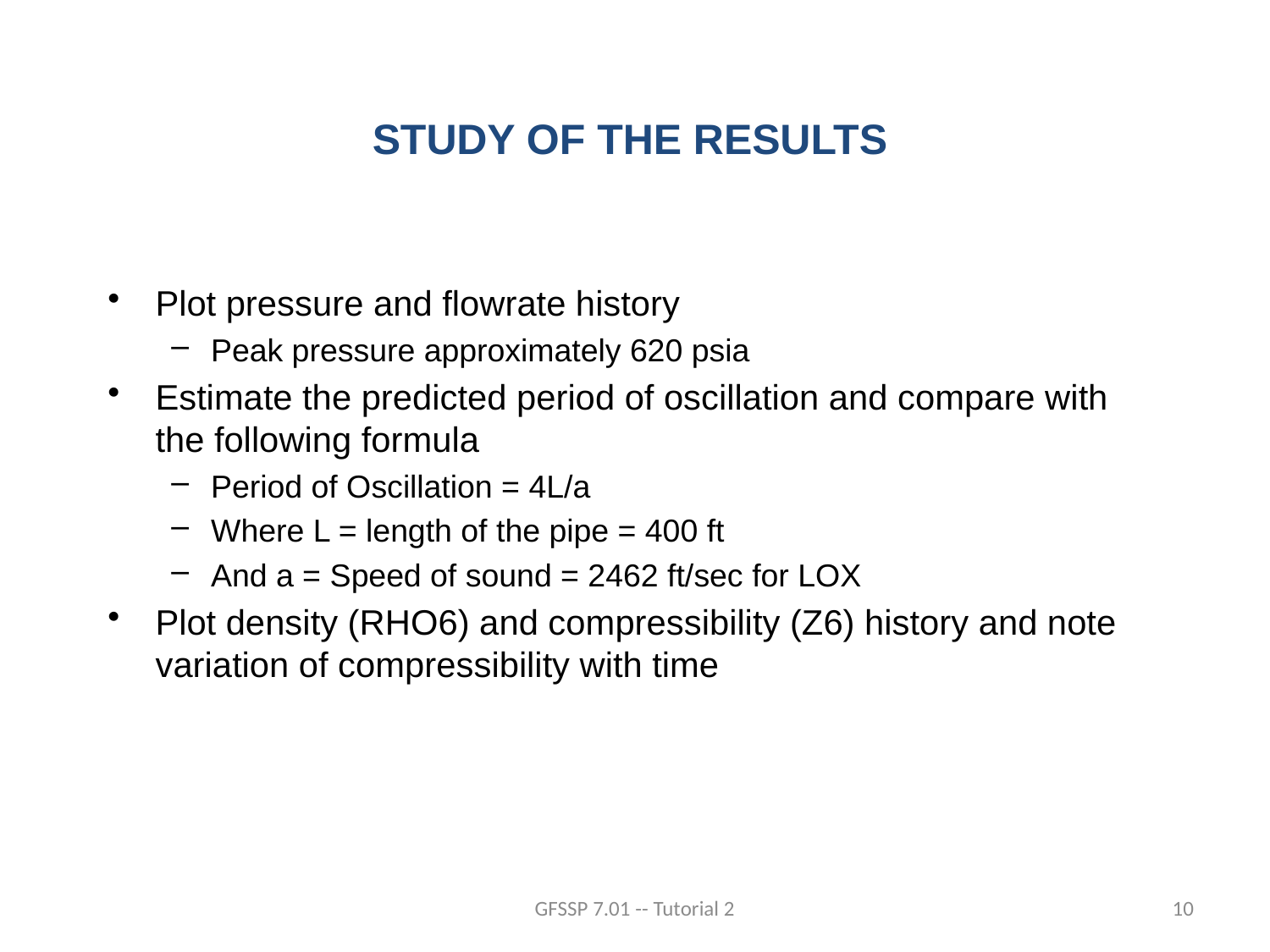

STUDY OF THE RESULTS
Plot pressure and flowrate history
Peak pressure approximately 620 psia
Estimate the predicted period of oscillation and compare with the following formula
Period of Oscillation = 4L/a
Where L = length of the pipe = 400 ft
And a = Speed of sound = 2462 ft/sec for LOX
Plot density (RHO6) and compressibility (Z6) history and note variation of compressibility with time

GFSSP 7.01 -- Tutorial 2
10